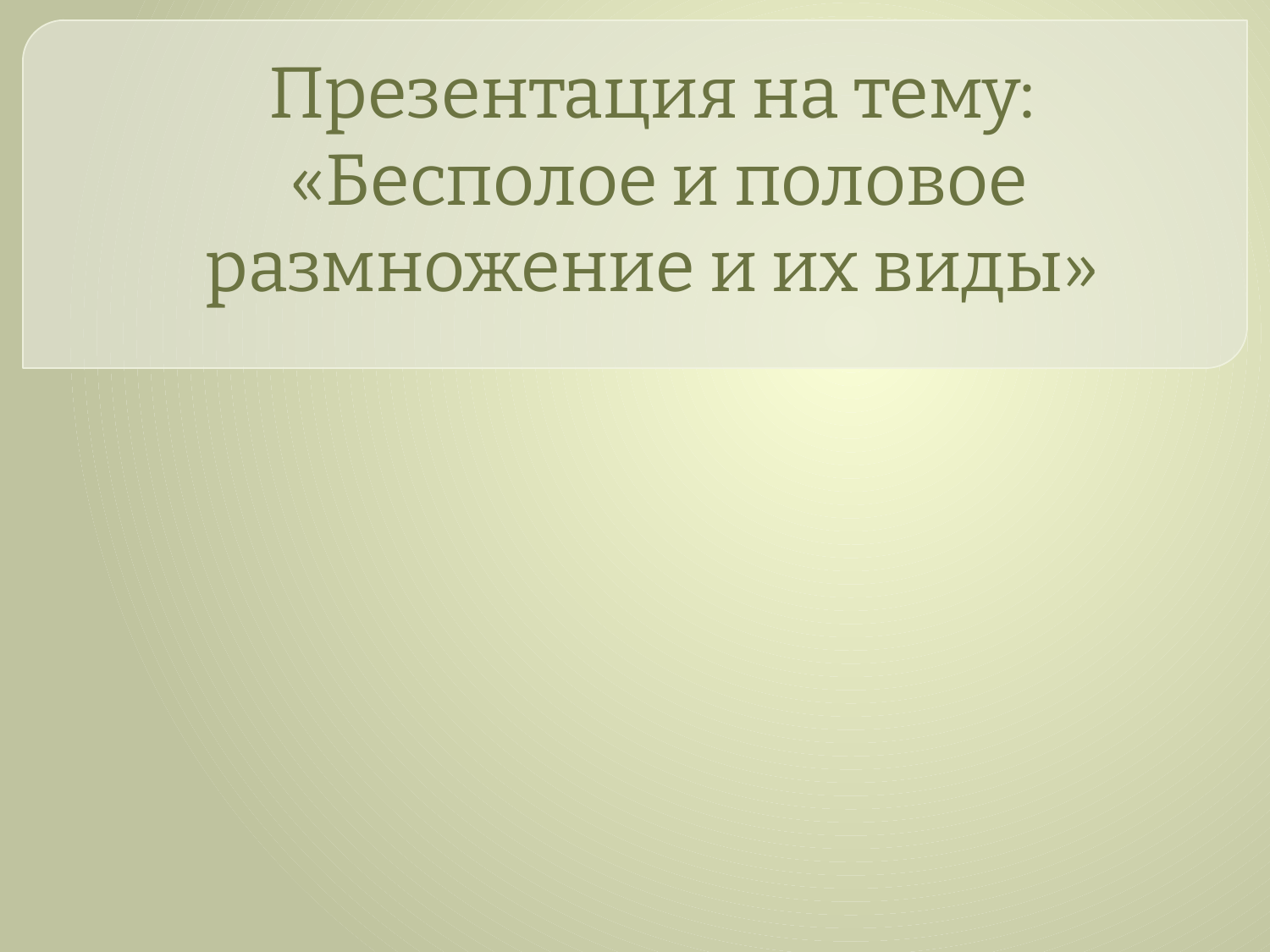

# Презентация на тему: «Бесполое и половое размножение и их виды»